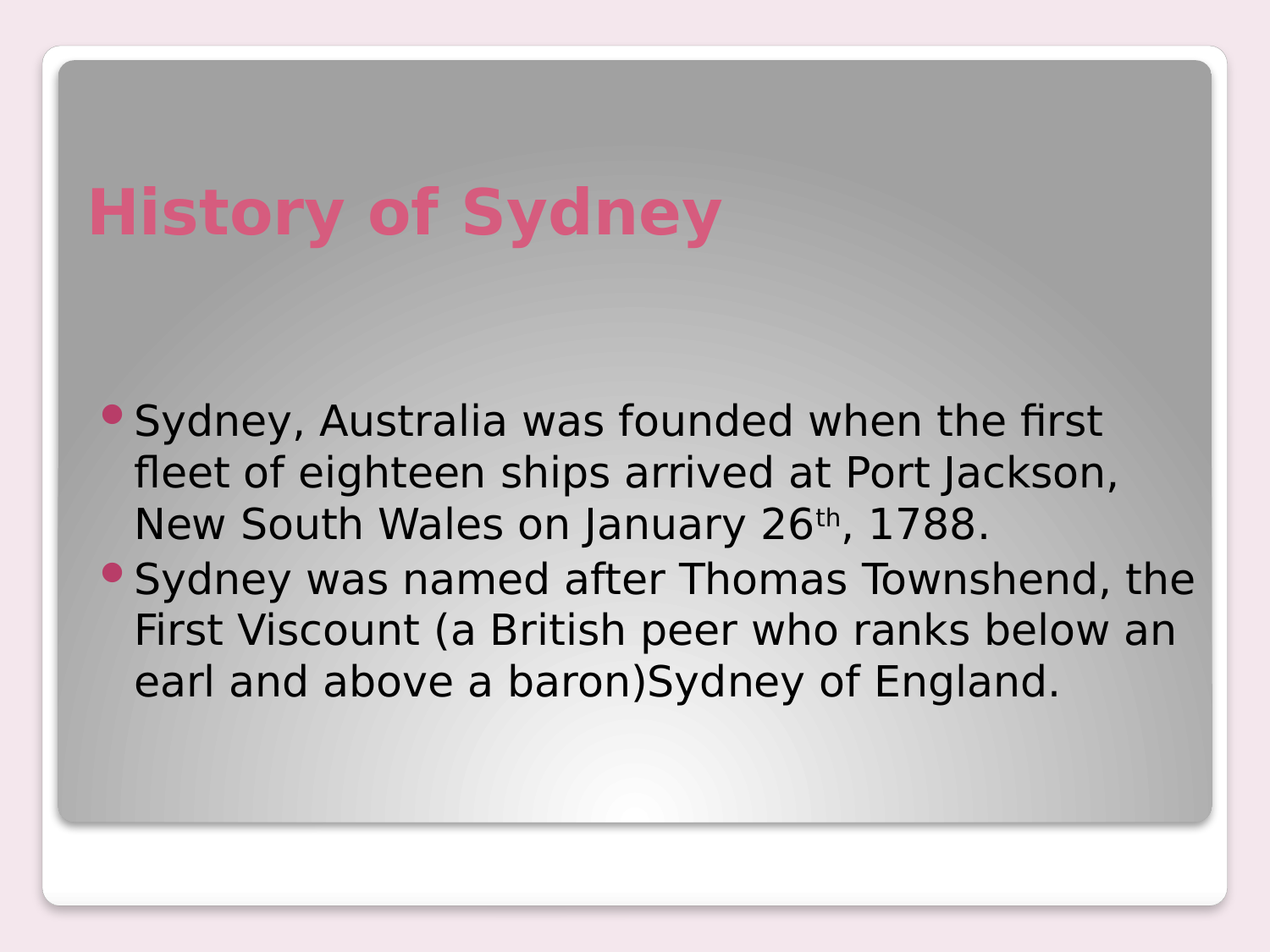

# History of Sydney
Sydney, Australia was founded when the first fleet of eighteen ships arrived at Port Jackson, New South Wales on January 26th, 1788.
Sydney was named after Thomas Townshend, the First Viscount (a British peer who ranks below an earl and above a baron)Sydney of England.